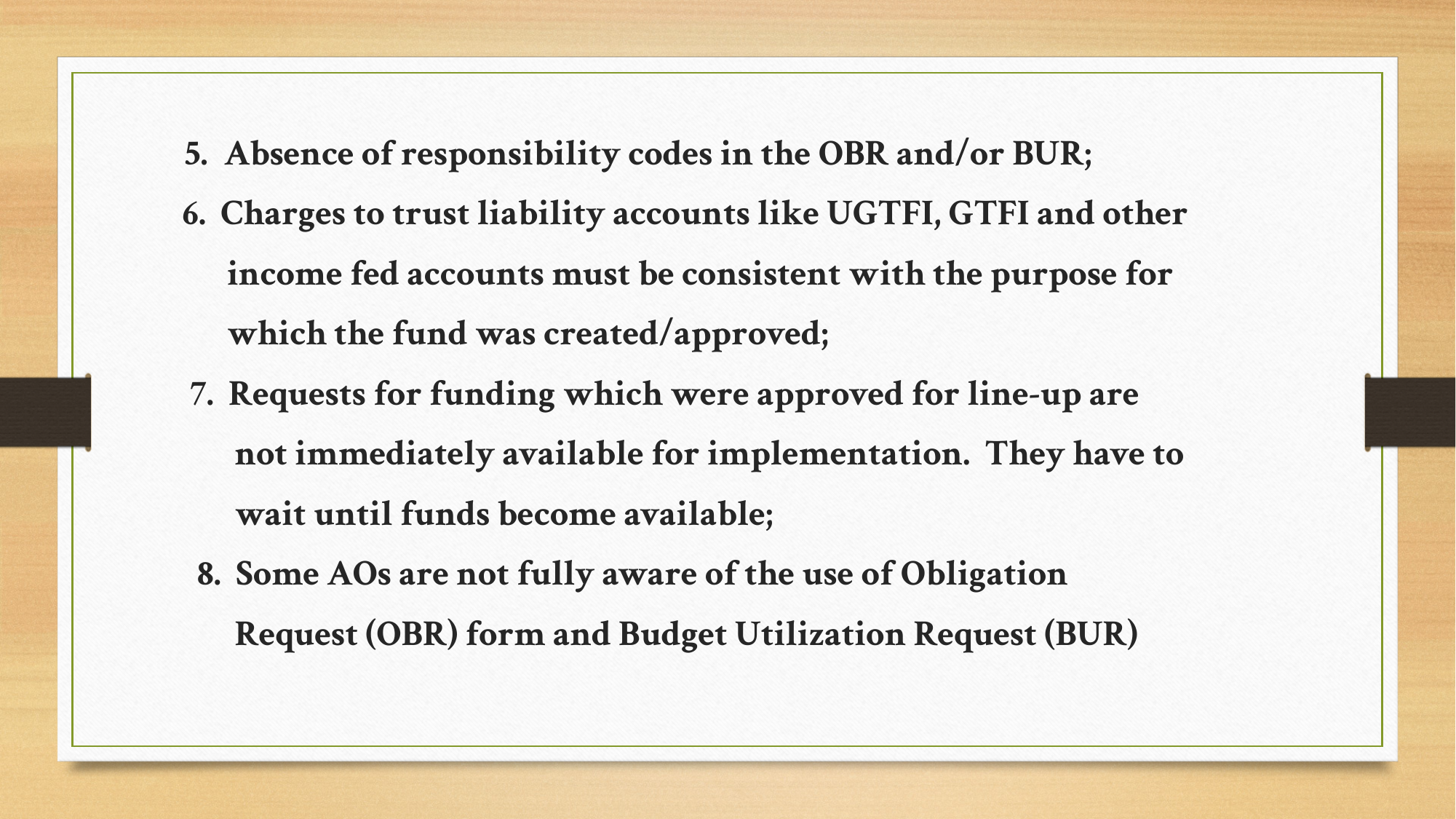

5.  Absence of responsibility codes in the OBR and/or BUR;
   6.  Charges to trust liability accounts like UGTFI, GTFI and other
         income fed accounts must be consistent with the purpose for
         which the fund was created/approved;
    7.  Requests for funding which were approved for line-up are
          not immediately available for implementation.  They have to
          wait until funds become available;
     8.  Some AOs are not fully aware of the use of Obligation
          Request (OBR) form and Budget Utilization Request (BUR)